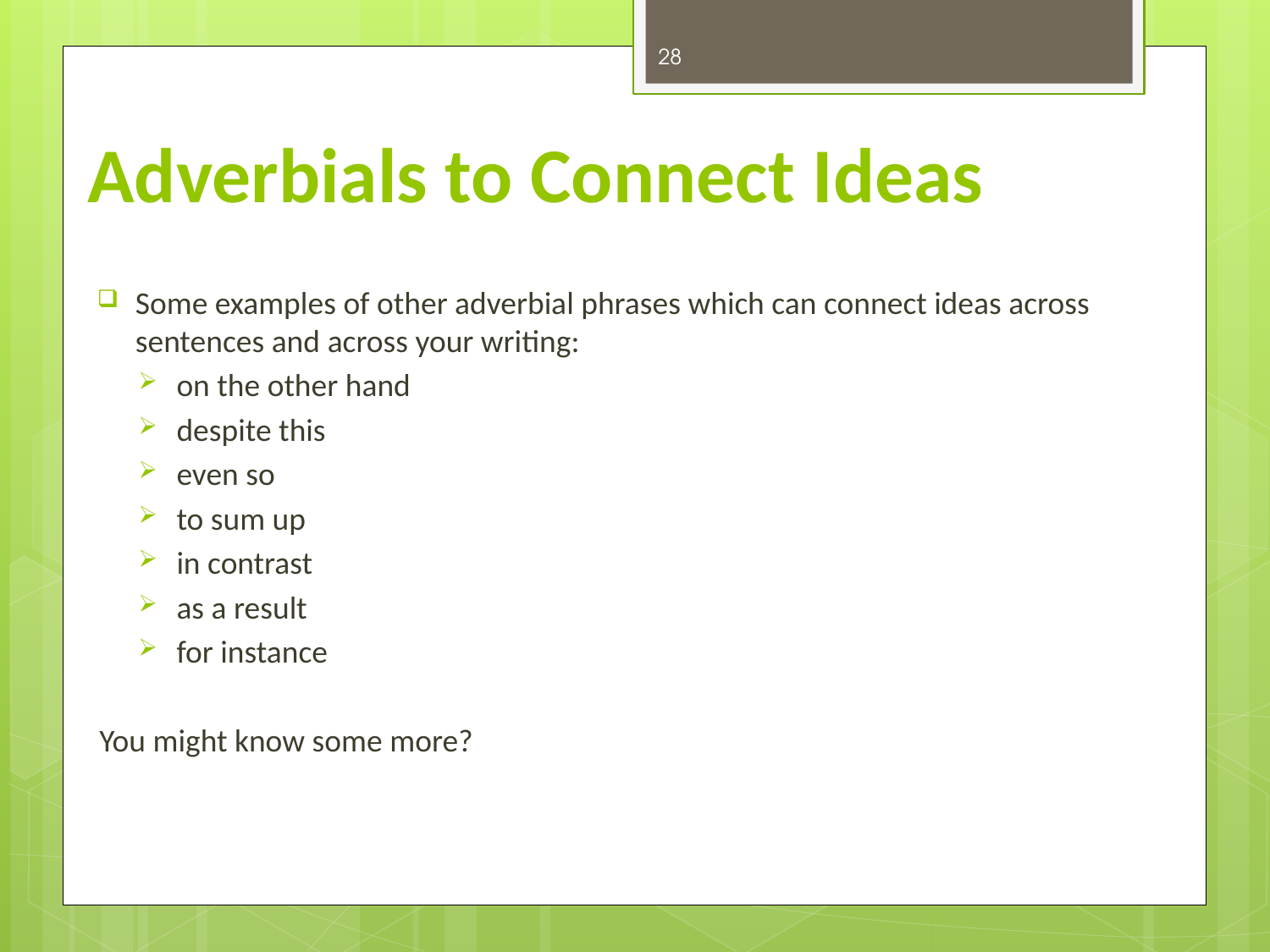

28
# Adverbials to Connect Ideas
Some examples of other adverbial phrases which can connect ideas across sentences and across your writing:
on the other hand
despite this
even so
to sum up
in contrast
as a result
for instance

You might know some more?